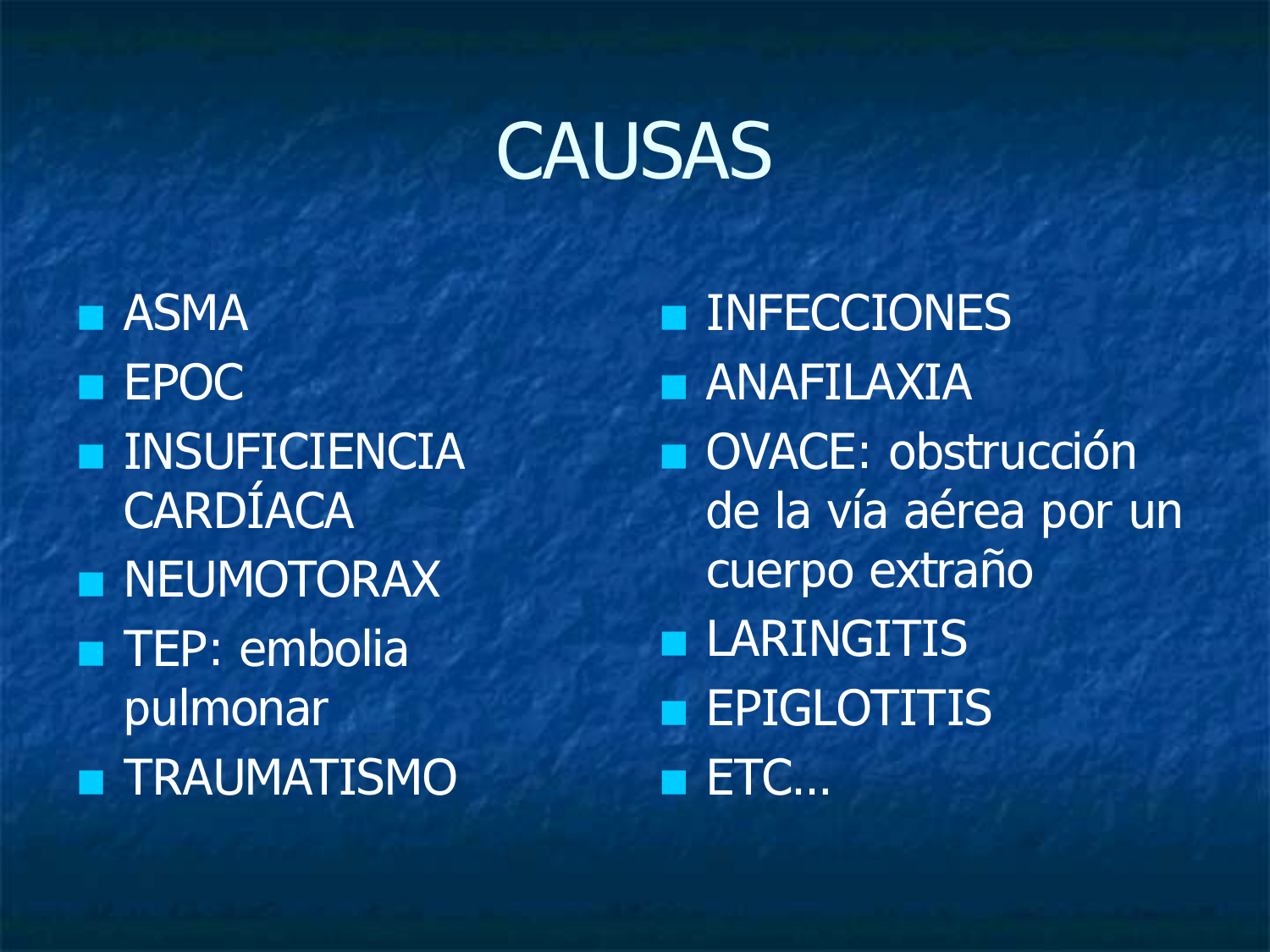

# CAUSAS
ASMA
EPOC
INSUFICIENCIA CARDÍACA
NEUMOTORAX
TEP: embolia pulmonar
TRAUMATISMO

INFECCIONES
ANAFILAXIA
OVACE: obstrucción de la vía aérea por un cuerpo extraño
LARINGITIS
EPIGLOTITIS
ETC…